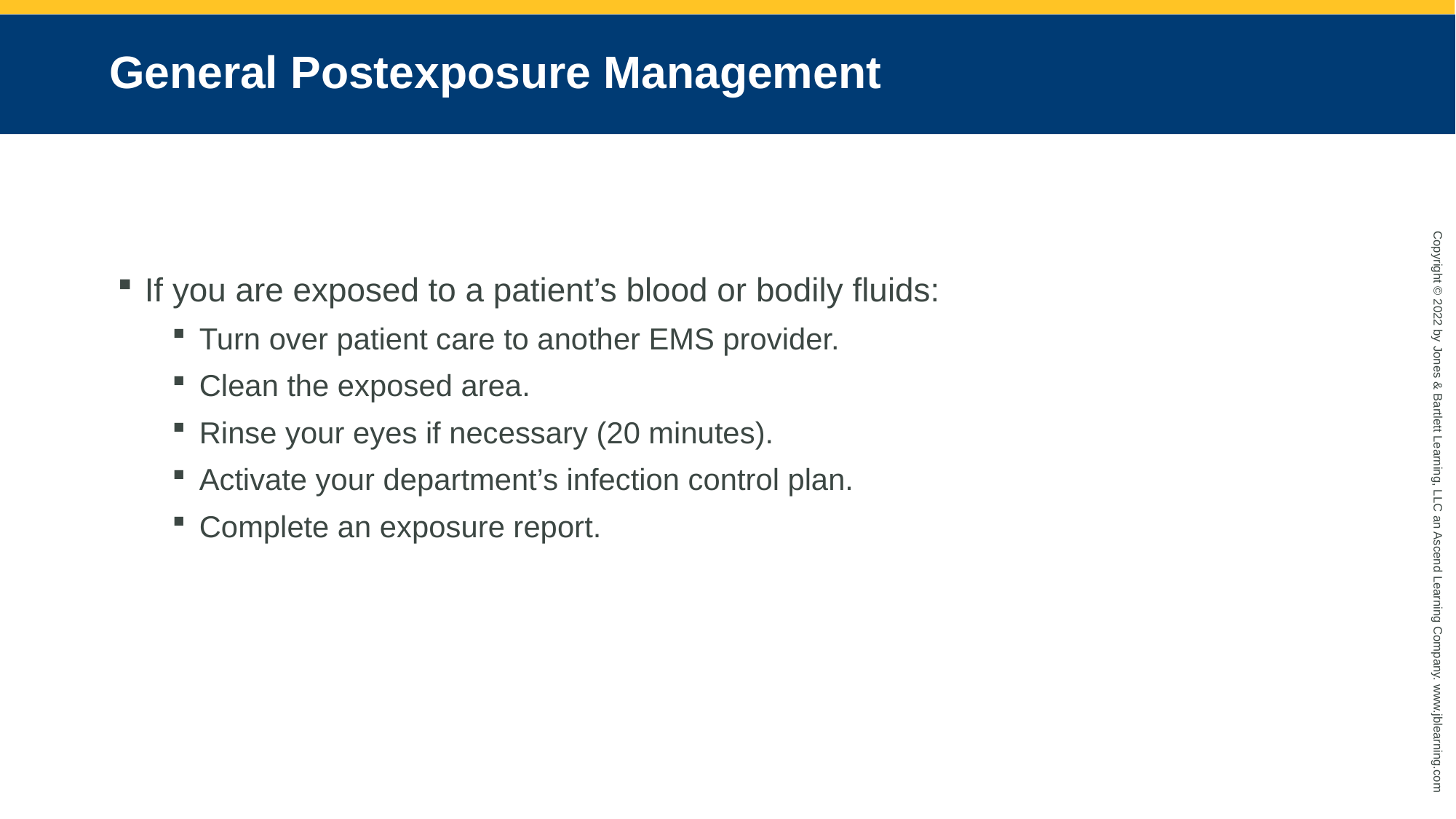

# General Postexposure Management
If you are exposed to a patient’s blood or bodily fluids:
Turn over patient care to another EMS provider.
Clean the exposed area.
Rinse your eyes if necessary (20 minutes).
Activate your department’s infection control plan.
Complete an exposure report.